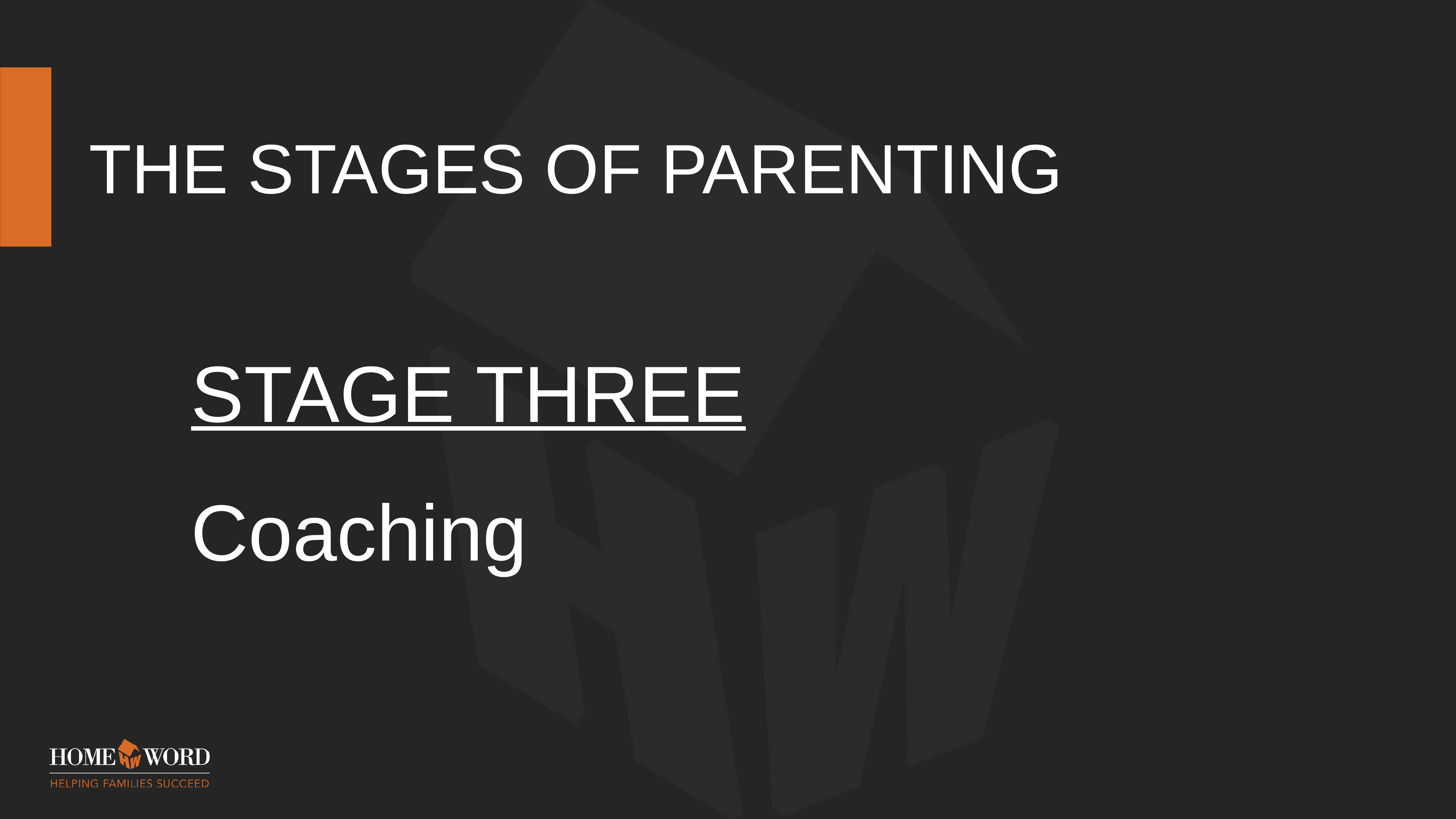

# THE STAGES OF PARENTING
STAGE THREE
Coaching